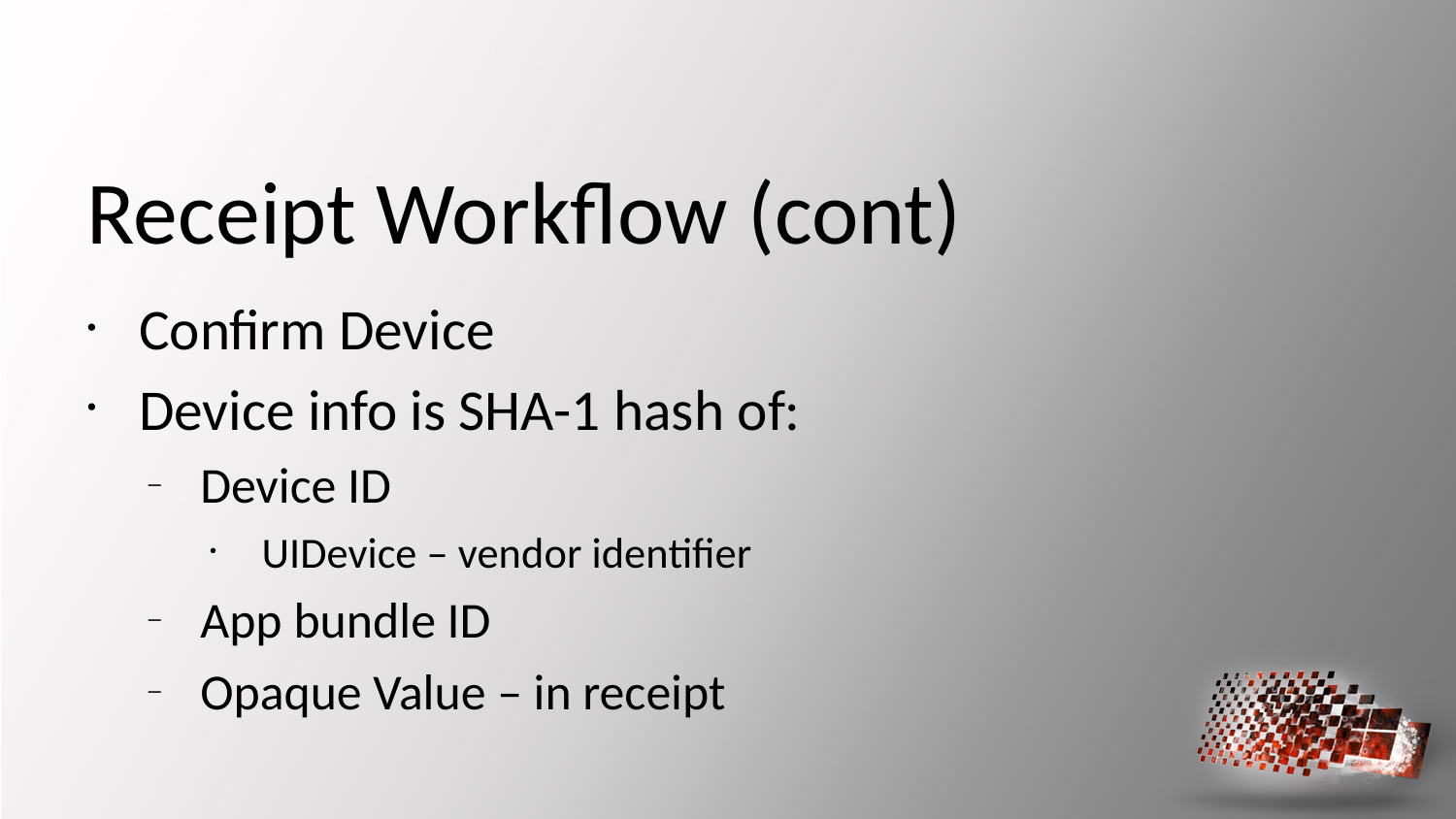

# Receipt Workflow (cont)
Confirm Device
Device info is SHA-1 hash of:
Device ID
UIDevice – vendor identifier
App bundle ID
Opaque Value – in receipt